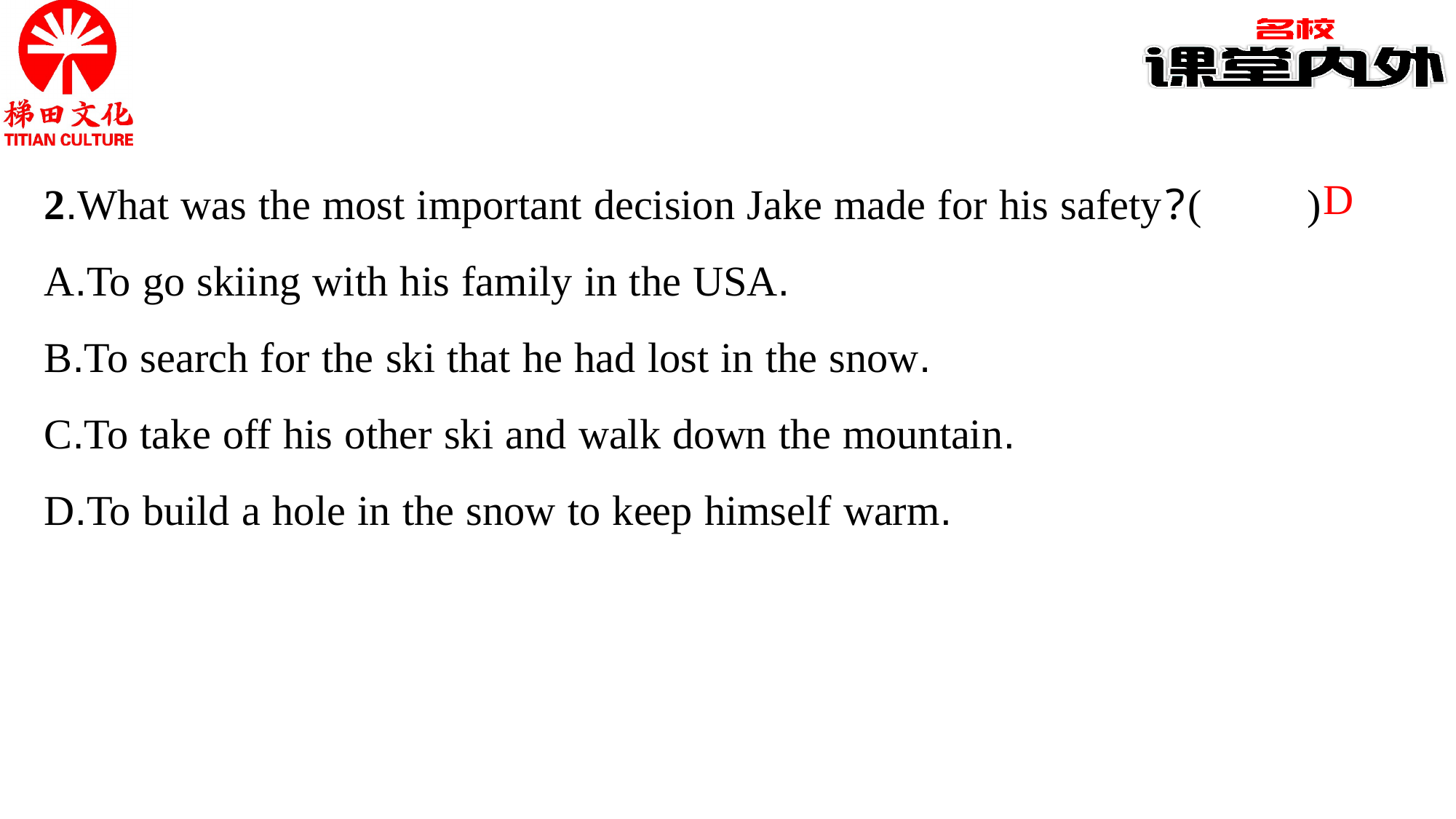

2.What was the most important decision Jake made for his safety?(　　)
A.To go skiing with his family in the USA.
B.To search for the ski that he had lost in the snow.
C.To take off his other ski and walk down the mountain.
D.To build a hole in the snow to keep himself warm.
D